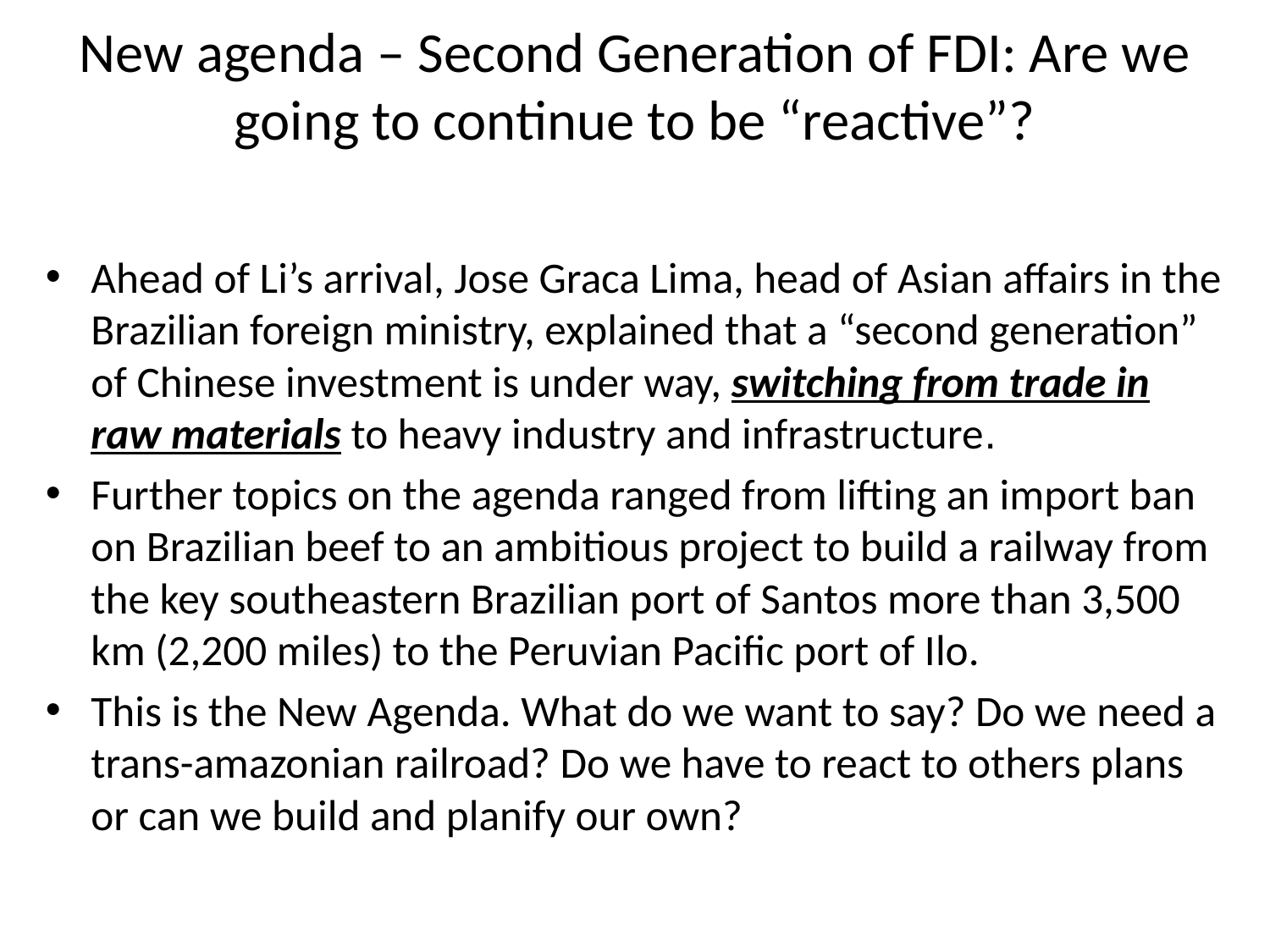

# New agenda – Second Generation of FDI: Are we going to continue to be “reactive”?

Ahead of Li’s arrival, Jose Graca Lima, head of Asian affairs in the Brazilian foreign ministry, explained that a “second generation” of Chinese investment is under way, switching from trade in raw materials to heavy industry and infrastructure.
Further topics on the agenda ranged from lifting an import ban on Brazilian beef to an ambitious project to build a railway from the key southeastern Brazilian port of Santos more than 3,500 km (2,200 miles) to the Peruvian Pacific port of Ilo.
This is the New Agenda. What do we want to say? Do we need a trans-amazonian railroad? Do we have to react to others plans or can we build and planify our own?